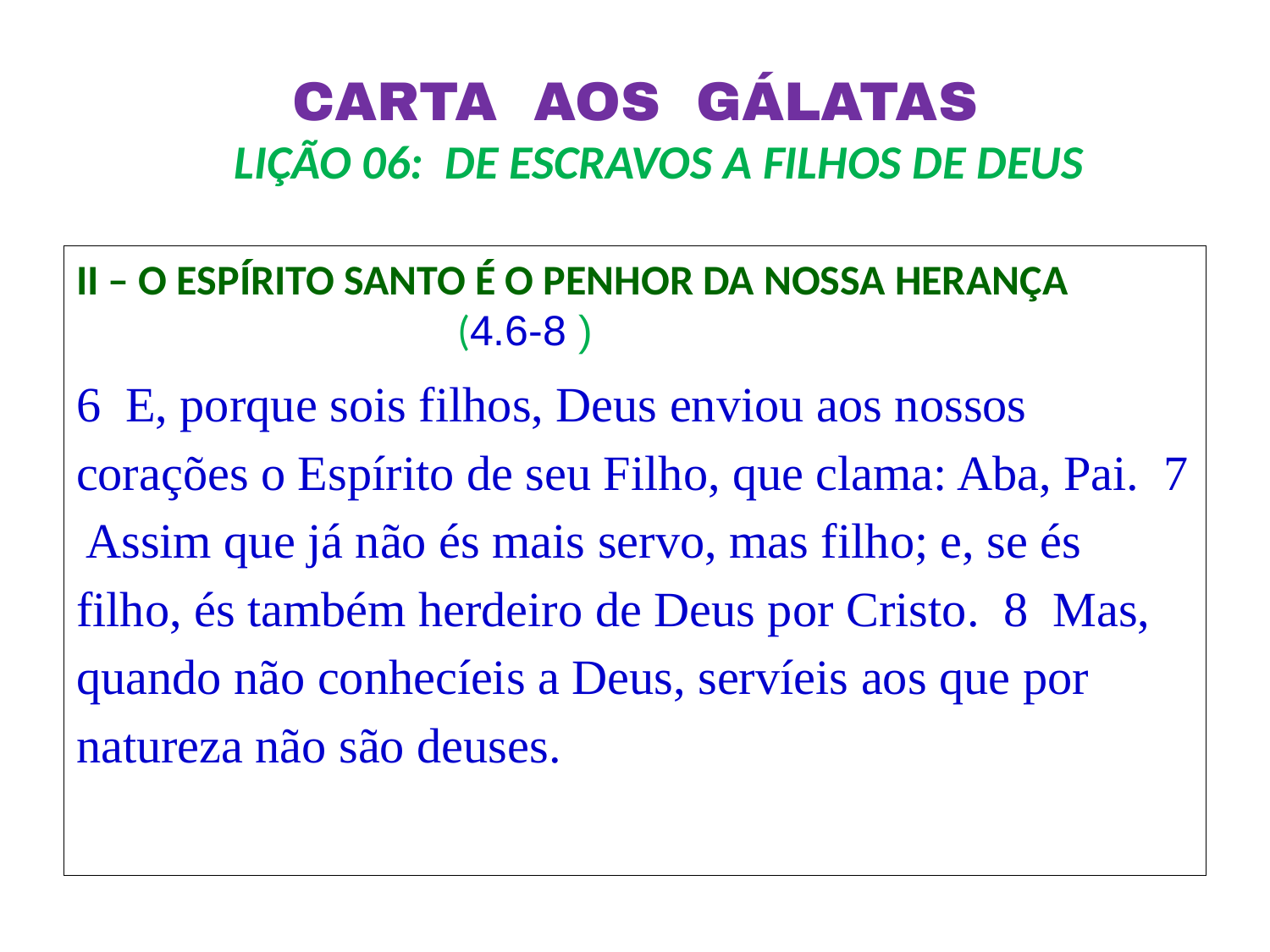

# CARTA  AOS  GÁLATAS LIÇÃO 06:  DE ESCRAVOS A FILHOS DE DEUS
II – O ESPÍRITO SANTO É O PENHOR DA NOSSA HERANÇA
			(4.6-8 )
6  E, porque sois filhos, Deus enviou aos nossos corações o Espírito de seu Filho, que clama: Aba, Pai.  7  Assim que já não és mais servo, mas filho; e, se és filho, és também herdeiro de Deus por Cristo.  8  Mas, quando não conhecíeis a Deus, servíeis aos que por natureza não são deuses.